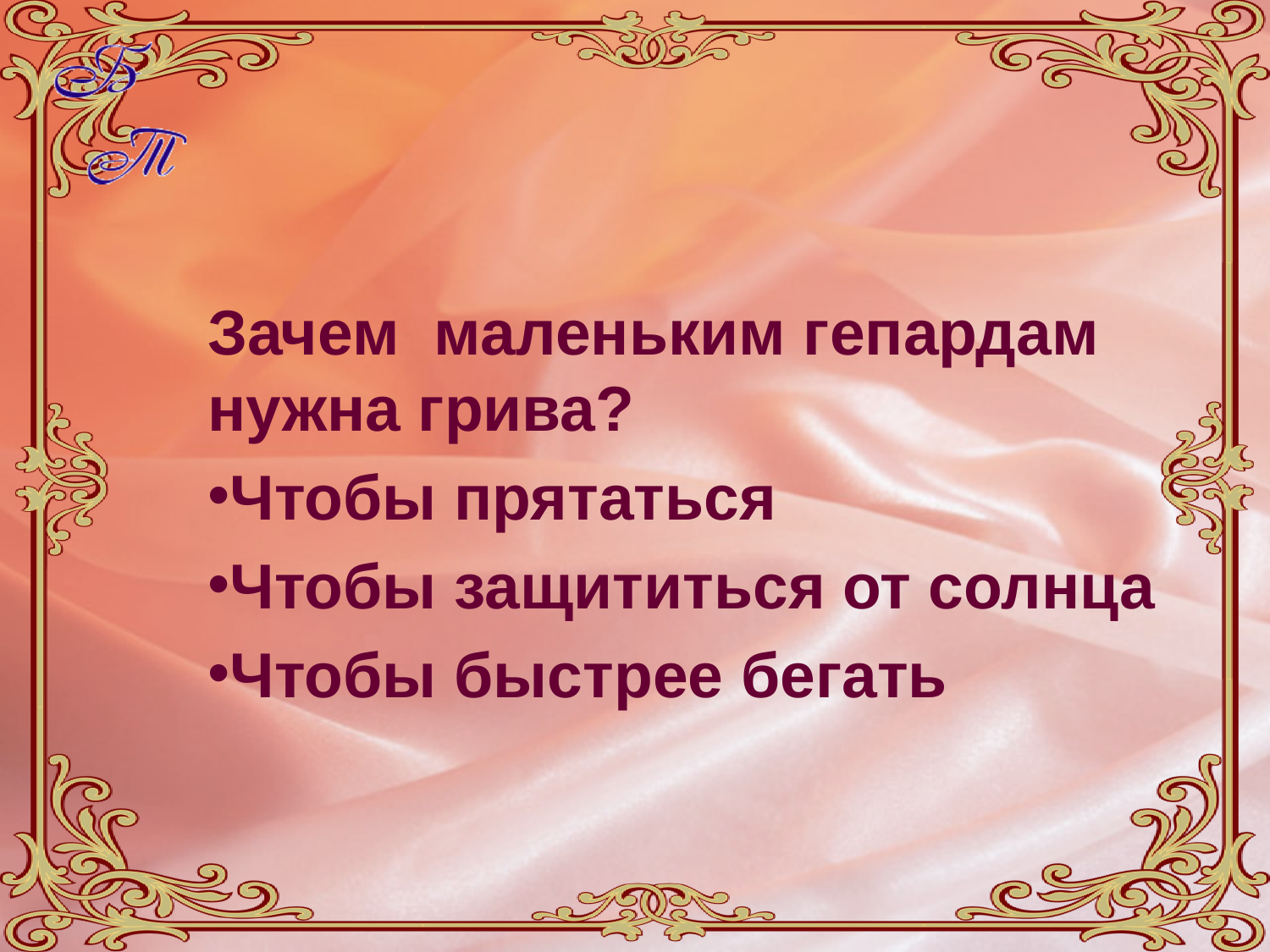

Зачем  маленьким гепардам  нужна грива?
Чтобы прятаться
Чтобы защититься от солнца
Чтобы быстрее бегать